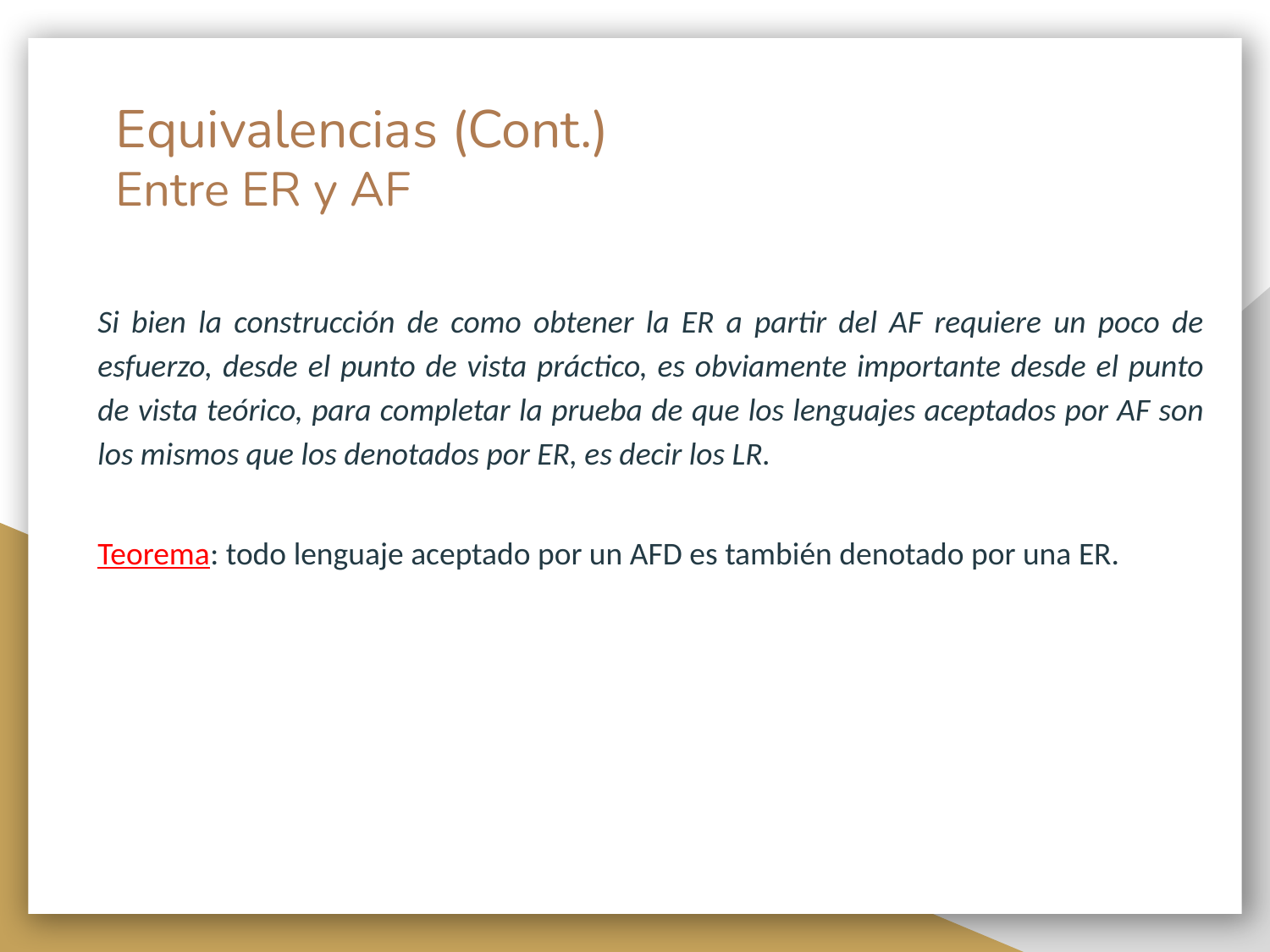

# Equivalencias (Cont.) Entre ER y AF
Si bien la construcción de como obtener la ER a partir del AF requiere un poco de esfuerzo, desde el punto de vista práctico, es obviamente importante desde el punto de vista teórico, para completar la prueba de que los lenguajes aceptados por AF son los mismos que los denotados por ER, es decir los LR.

Teorema: todo lenguaje aceptado por un AFD es también denotado por una ER.